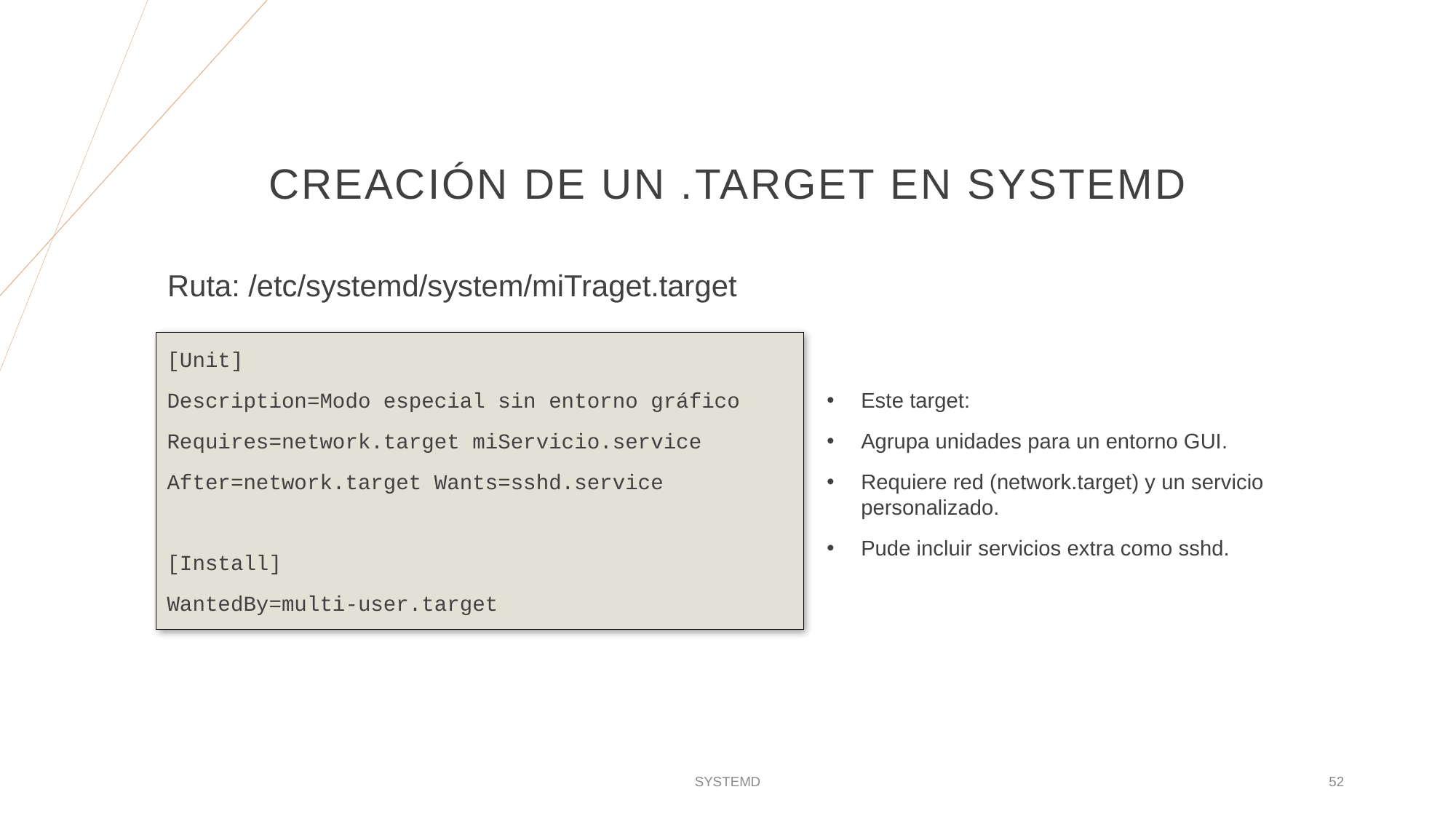

# Creación de un .target en systemd
Ruta: /etc/systemd/system/miTraget.target
[Unit]
Description=Modo especial sin entorno gráfico
Requires=network.target miServicio.service
After=network.target Wants=sshd.service

[Install]
WantedBy=multi-user.target
Este target:
Agrupa unidades para un entorno GUI.
Requiere red (network.target) y un servicio personalizado.
Pude incluir servicios extra como sshd.
SYSTEMD
52